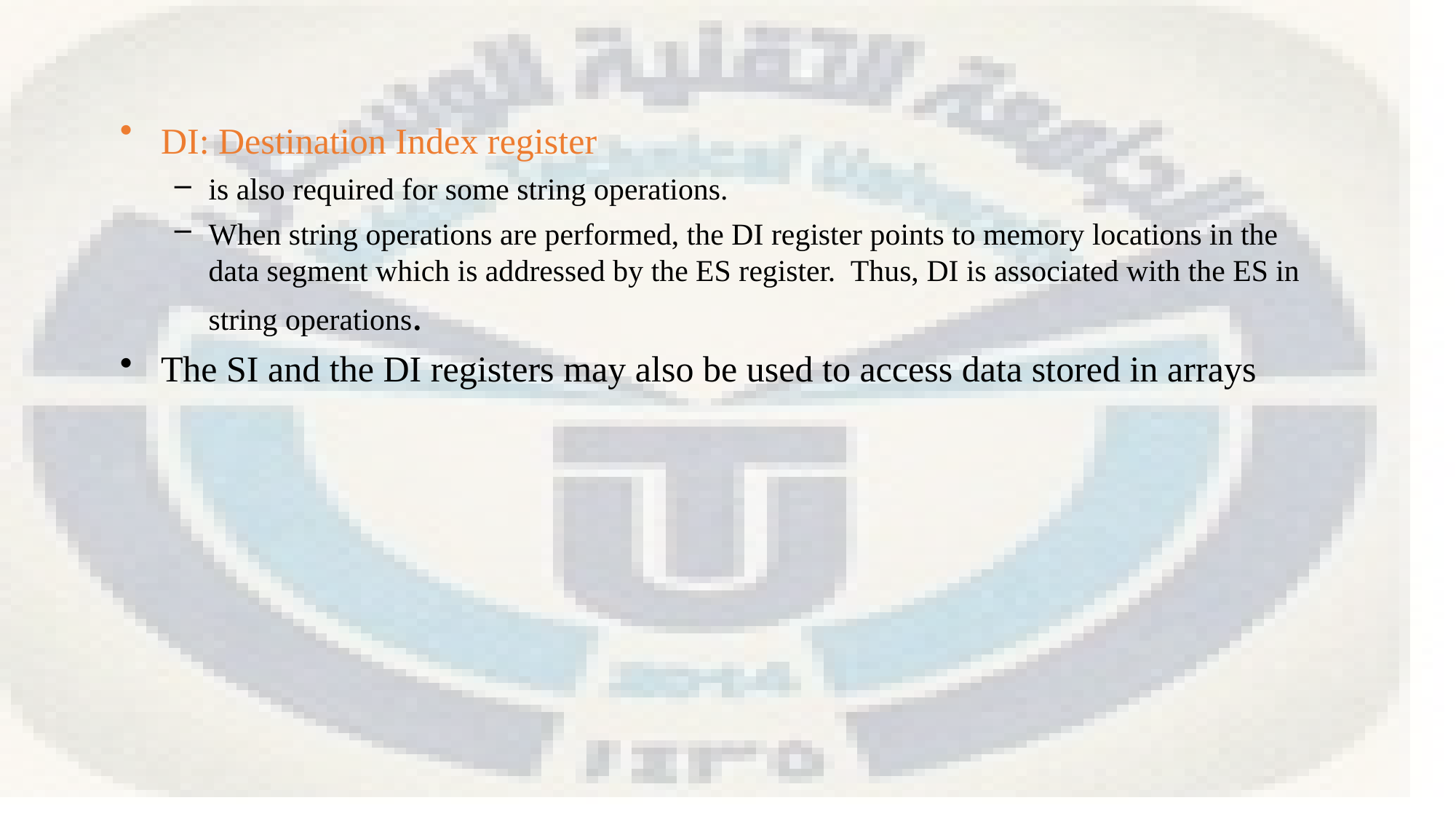

DI: Destination Index register
is also required for some string operations.
When string operations are performed, the DI register points to memory locations in the data segment which is addressed by the ES register.  Thus, DI is associated with the ES in string operations.
The SI and the DI registers may also be used to access data stored in arrays